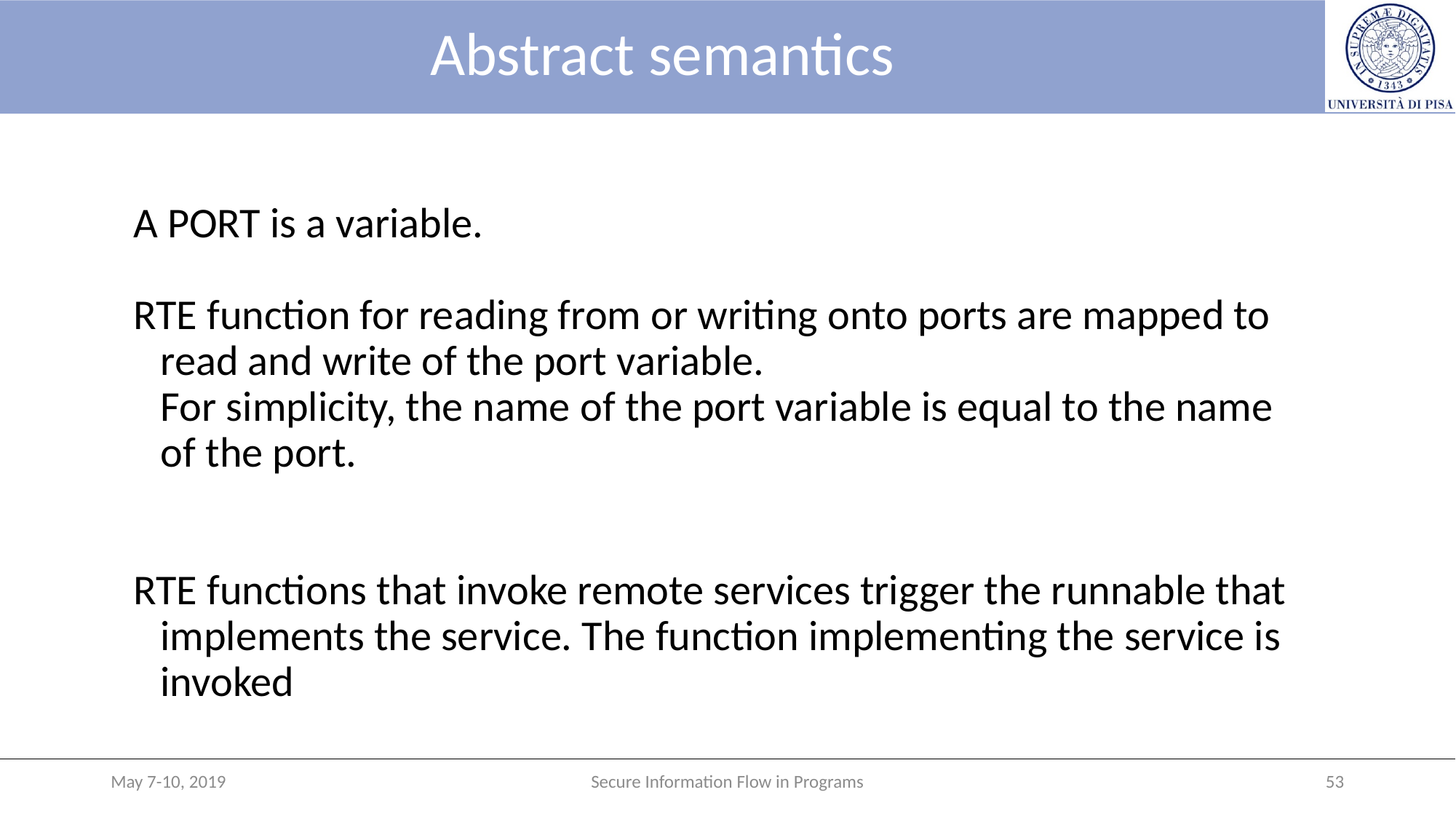

# Abstract semantics
A PORT is a variable.

RTE function for reading from or writing onto ports are mapped to read and write of the port variable.
	For simplicity, the name of the port variable is equal to the name of the port.

RTE functions that invoke remote services trigger the runnable that implements the service. The function implementing the service is invoked

May 7-10, 2019
Secure Information Flow in Programs
53